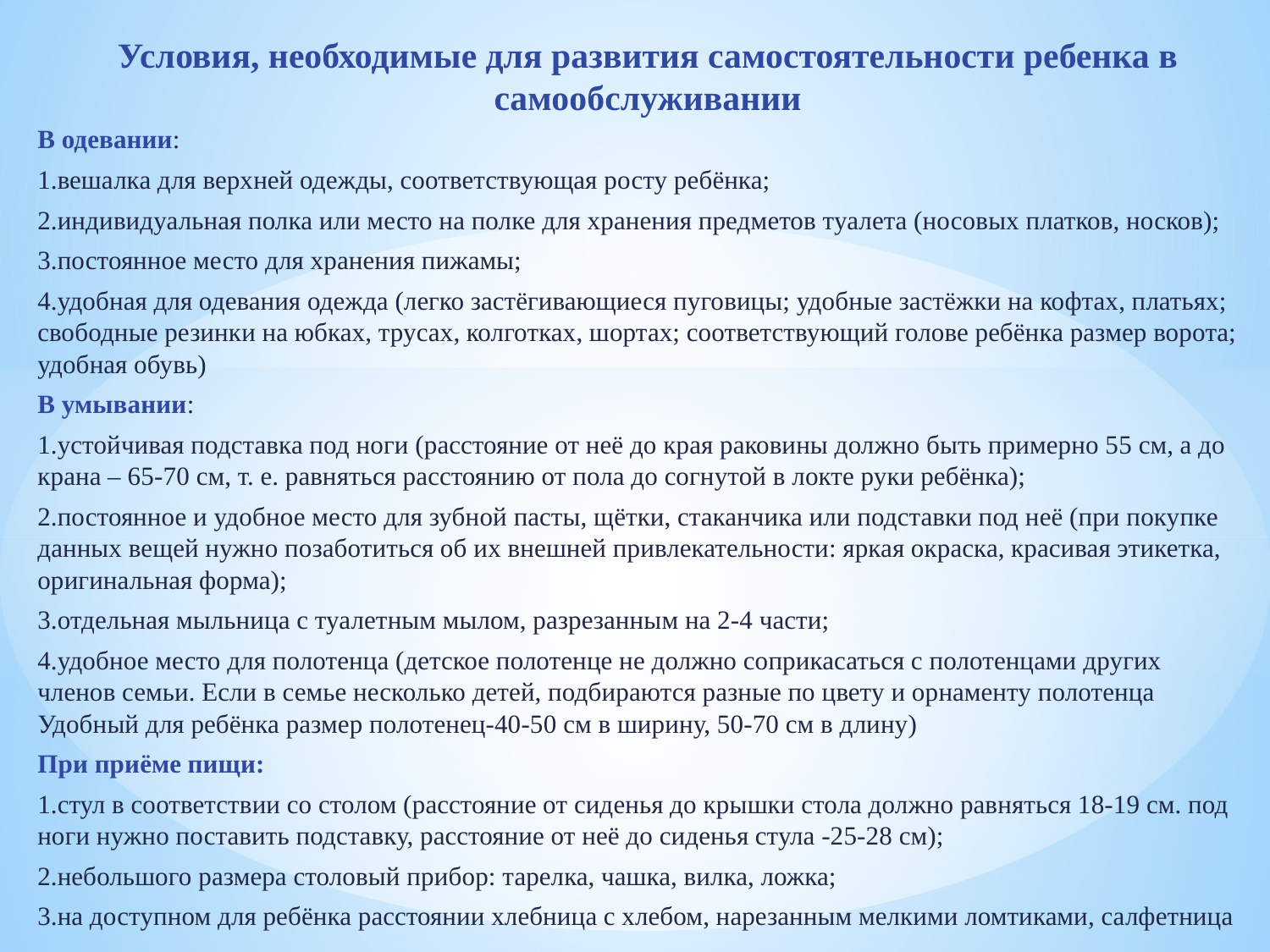

# Условия, необходимые для развития самостоятельности ребенка в самообслуживании
В одевании:
1.вешалка для верхней одежды, соответствующая росту ребёнка;
2.индивидуальная полка или место на полке для хранения предметов туалета (носовых платков, носков);
3.постоянное место для хранения пижамы;
4.удобная для одевания одежда (легко застёгивающиеся пуговицы; удобные застёжки на кофтах, платьях; свободные резинки на юбках, трусах, колготках, шортах; соответствующий голове ребёнка размер ворота; удобная обувь)
В умывании:
1.устойчивая подставка под ноги (расстояние от неё до края раковины должно быть примерно 55 см, а до крана – 65-70 см, т. е. равняться расстоянию от пола до согнутой в локте руки ребёнка);
2.постоянное и удобное место для зубной пасты, щётки, стаканчика или подставки под неё (при покупке данных вещей нужно позаботиться об их внешней привлекательности: яркая окраска, красивая этикетка, оригинальная форма);
3.отдельная мыльница с туалетным мылом, разрезанным на 2-4 части;
4.удобное место для полотенца (детское полотенце не должно соприкасаться с полотенцами других членов семьи. Если в семье несколько детей, подбираются разные по цвету и орнаменту полотенца Удобный для ребёнка размер полотенец-40-50 см в ширину, 50-70 см в длину)
При приёме пищи:
1.стул в соответствии со столом (расстояние от сиденья до крышки стола должно равняться 18-19 см. под ноги нужно поставить подставку, расстояние от неё до сиденья стула -25-28 см);
2.небольшого размера столовый прибор: тарелка, чашка, вилка, ложка;
3.на доступном для ребёнка расстоянии хлебница с хлебом, нарезанным мелкими ломтиками, салфетница